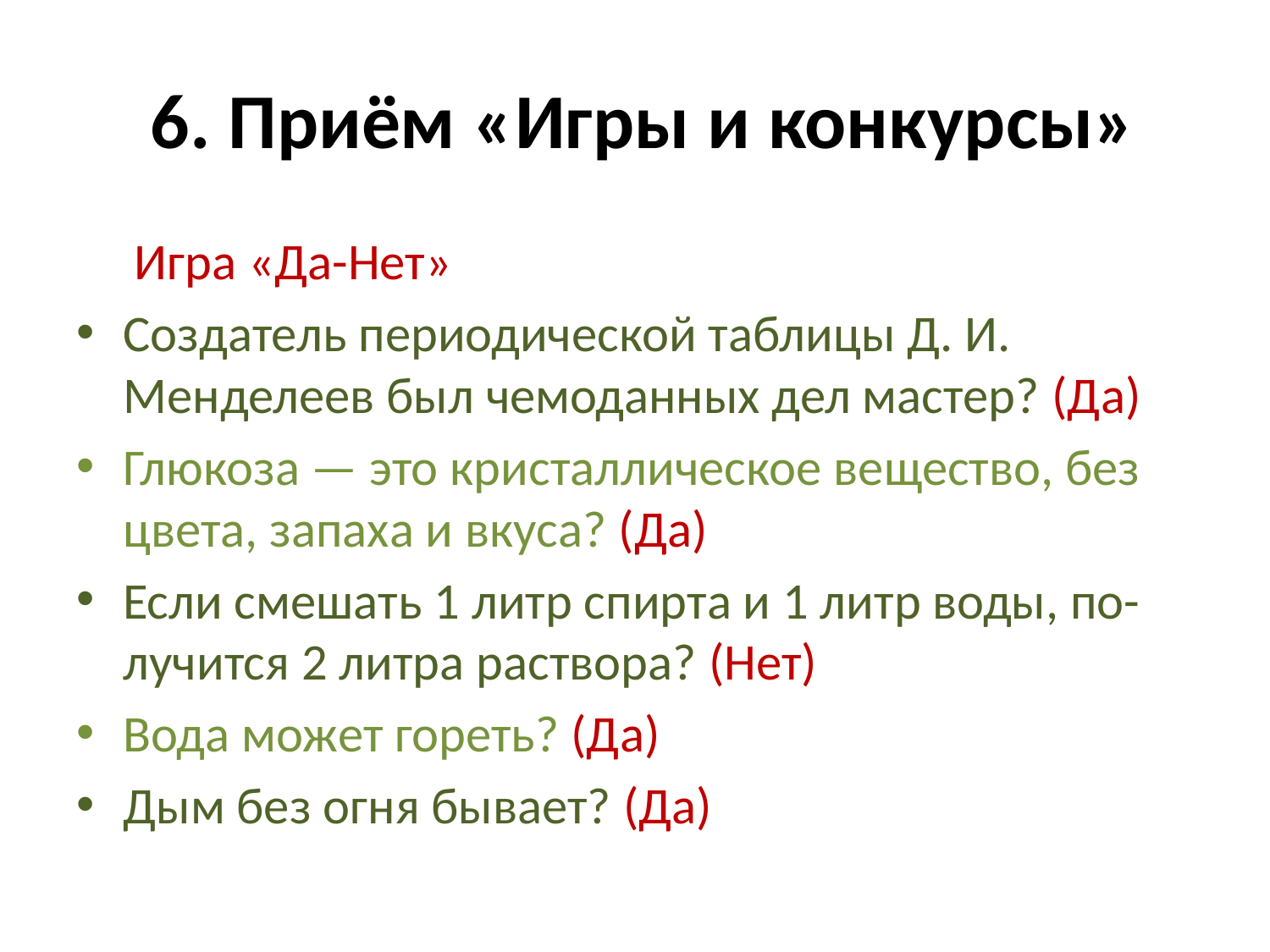

# 6. Приём «Игры и конкурсы»
     Игра «Да-Нет»
Создатель периодической таблицы Д. И. Менделеев был чемоданных дел мастер? (Да)
Глюкоза — это кристаллическое вещество, без цвета, запаха и вкуса? (Да)
Если смешать 1 литр спирта и 1 литр воды, по- лучится 2 литра раствора? (Нет)
Вода может гореть? (Да)
Дым без огня бывает? (Да)